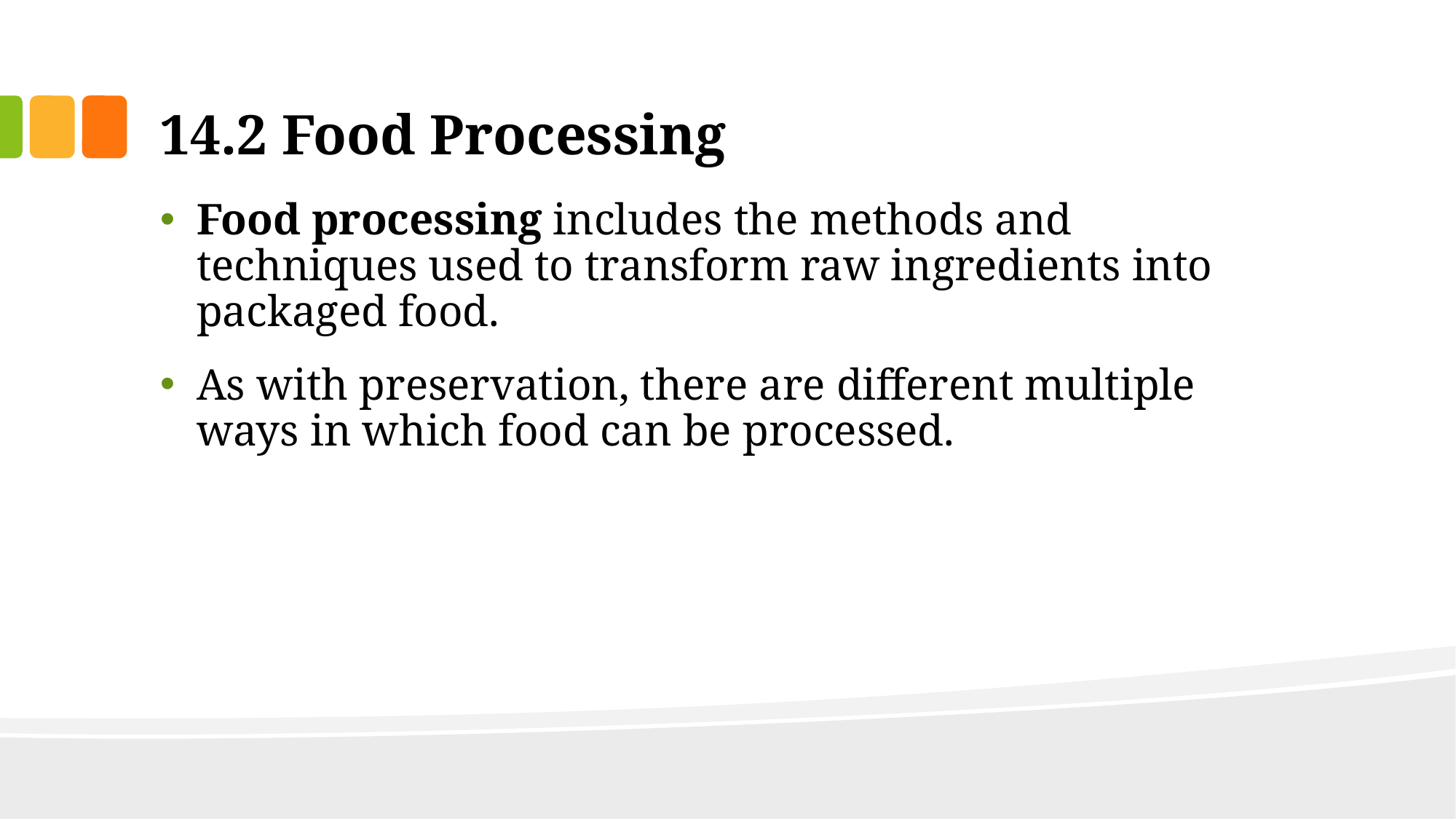

# 14.2 Food Processing
Food processing includes the methods and techniques used to transform raw ingredients into packaged food.
As with preservation, there are different multiple ways in which food can be processed.